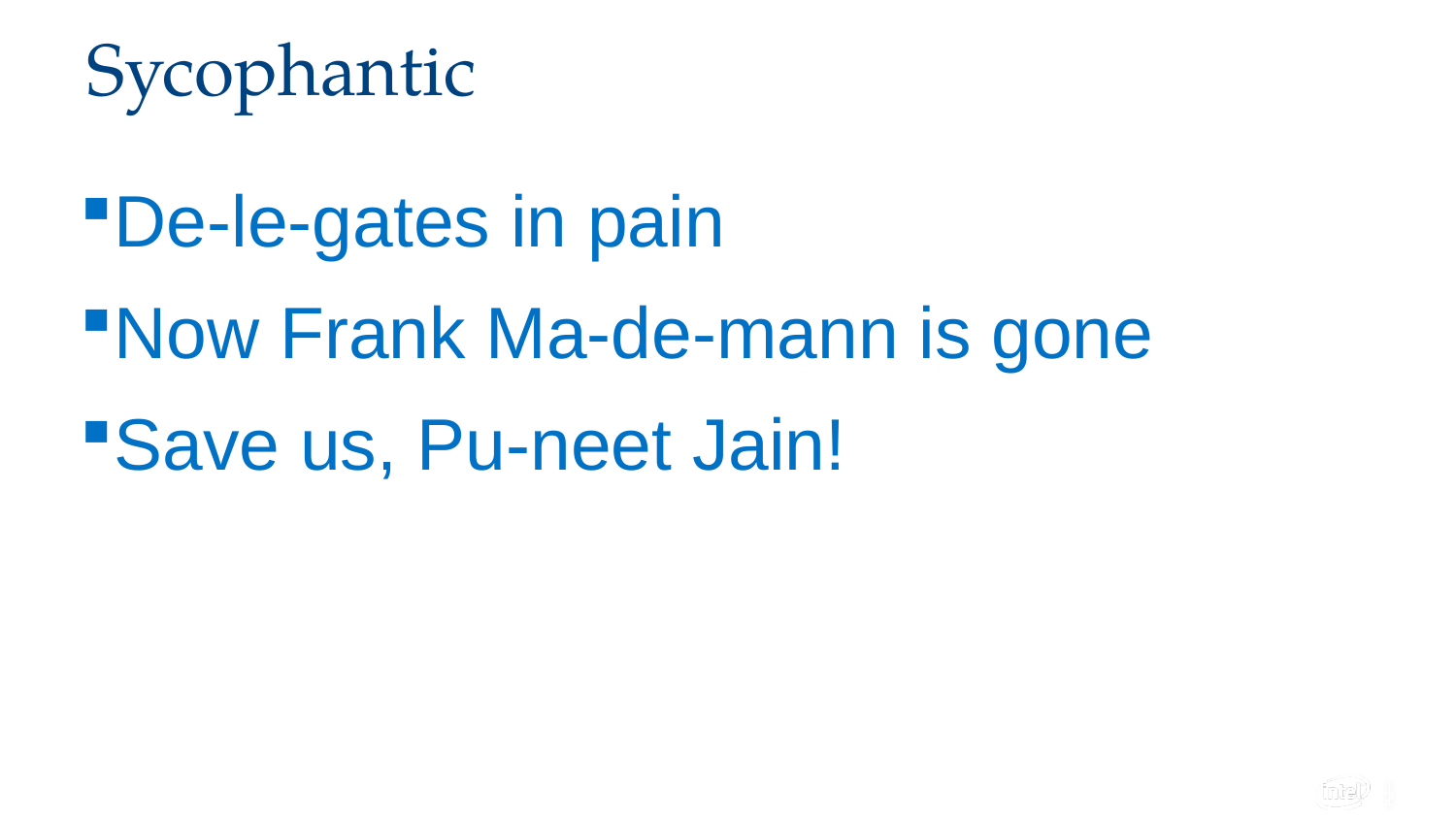

# Sycophantic
De-le-gates in pain
Now Frank Ma-de-mann is gone
Save us, Pu-neet Jain!

28